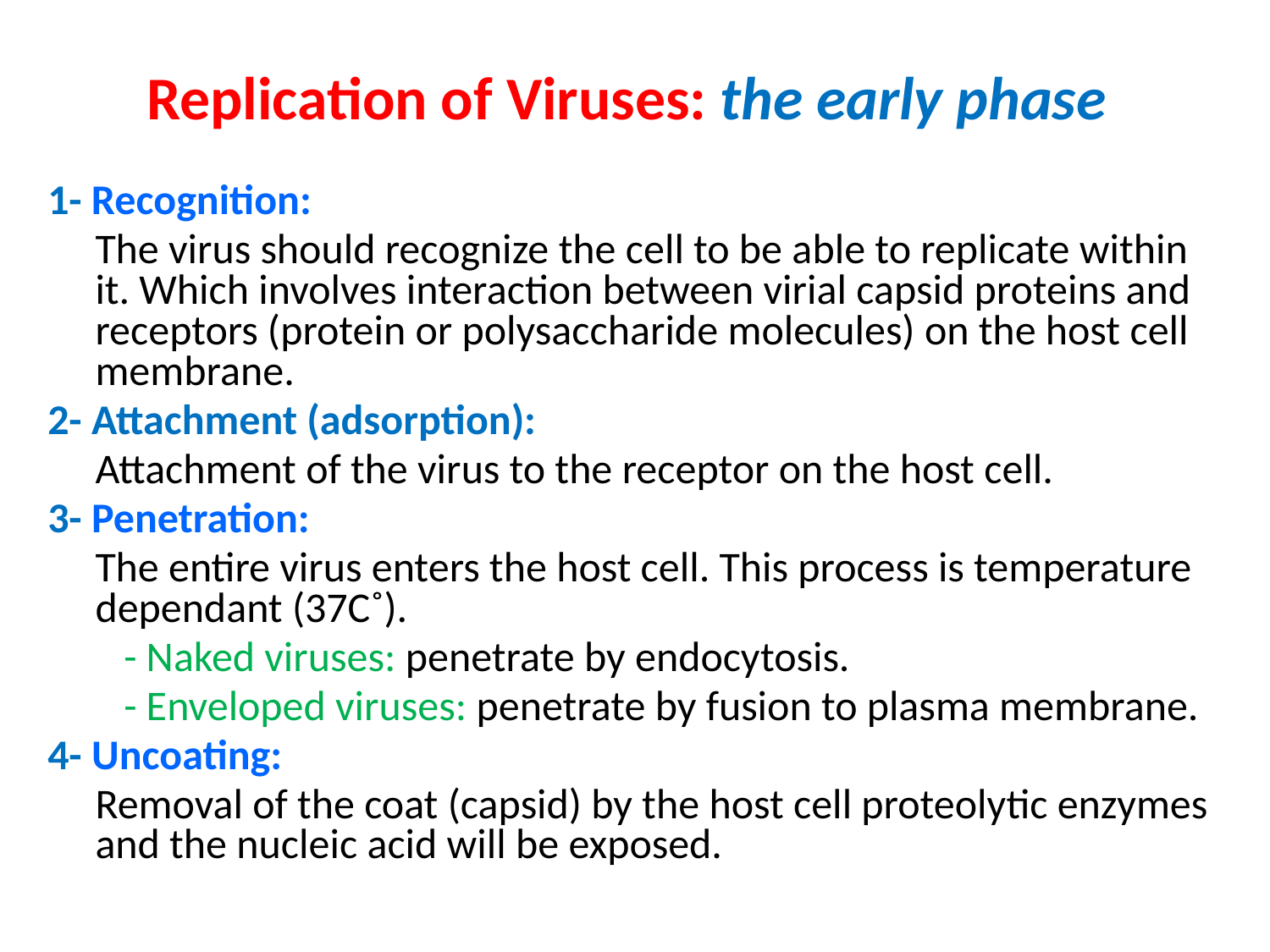

# Replication of Viruses: the early phase
1- Recognition:
     The virus should recognize the cell to be able to replicate within it. Which involves interaction between virial capsid proteins and receptors (protein or polysaccharide molecules) on the host cell membrane.
2- Attachment (adsorption):
     Attachment of the virus to the receptor on the host cell.
3- Penetration:
     The entire virus enters the host cell. This process is temperature dependant (37C˚).
        - Naked viruses: penetrate by endocytosis.
        - Enveloped viruses: penetrate by fusion to plasma membrane.
4- Uncoating:
     Removal of the coat (capsid) by the host cell proteolytic enzymes and the nucleic acid will be exposed.